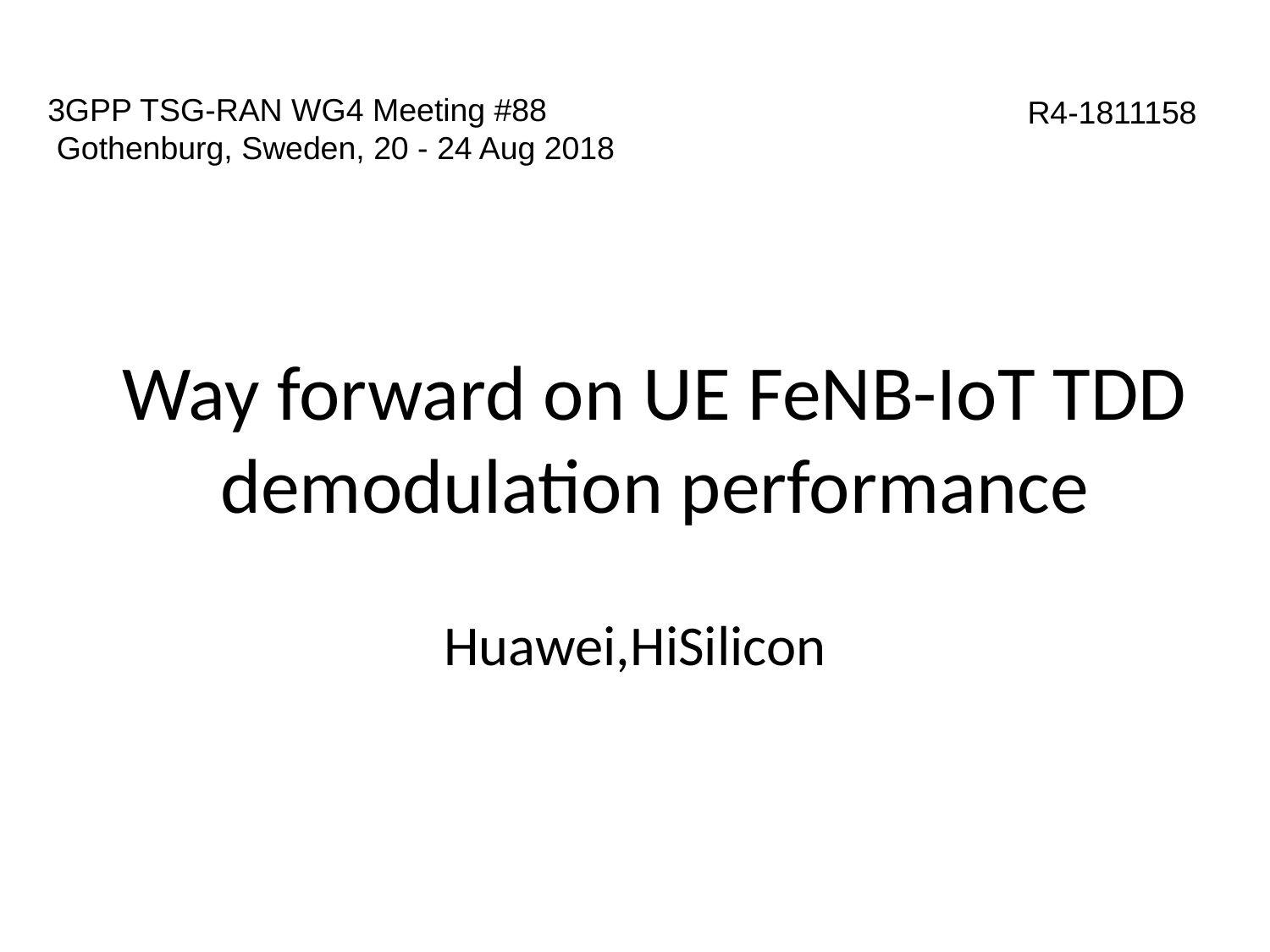

# 3GPP TSG-RAN WG4 Meeting #88 Gothenburg, Sweden, 20 - 24 Aug 2018
R4-1811158
Way forward on UE FeNB-IoT TDD demodulation performance
Huawei,HiSilicon